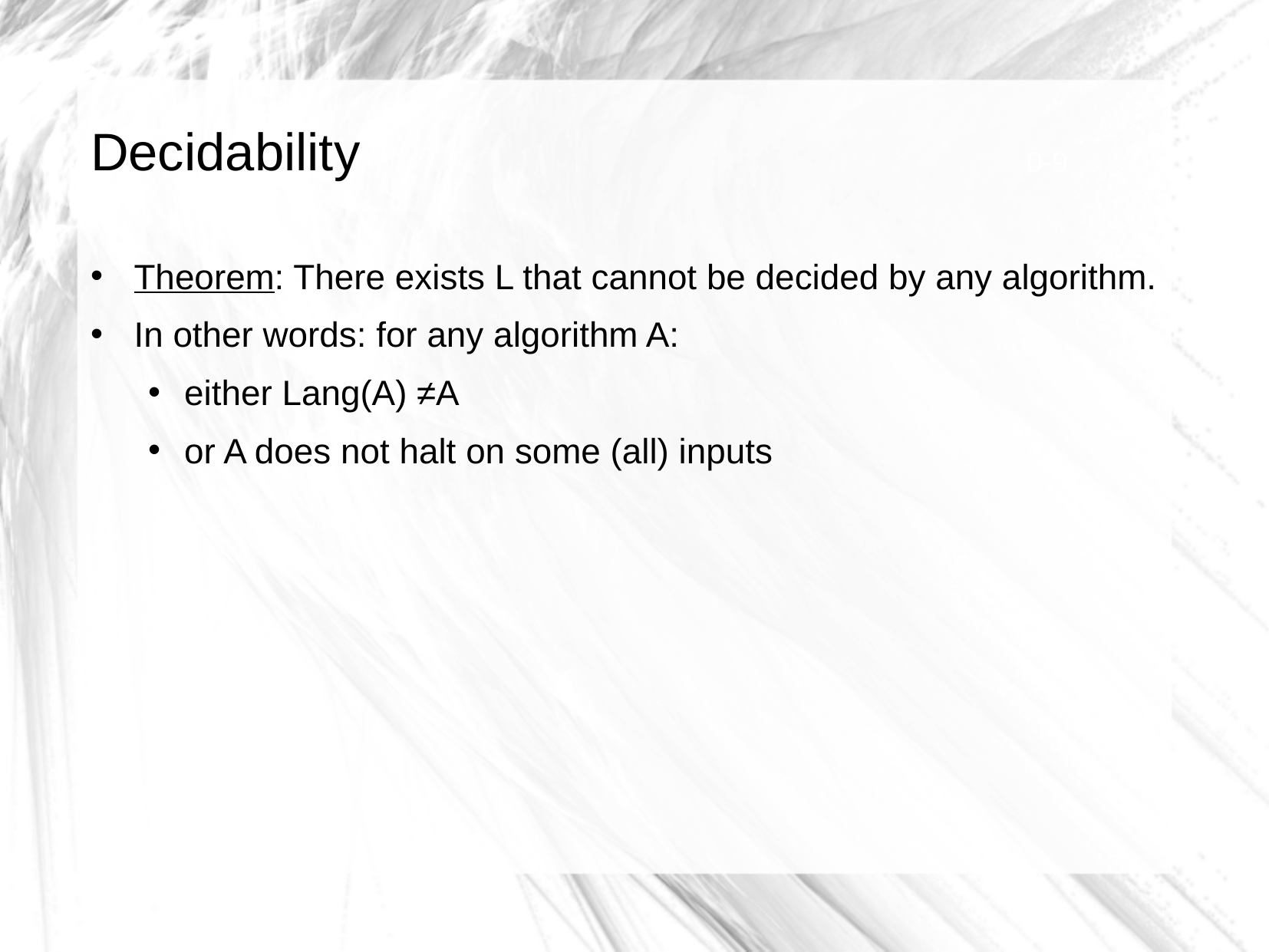

# Decidability
0-9
Theorem: There exists L that cannot be decided by any algorithm.
In other words: for any algorithm A:
either Lang(A) ≠A
or A does not halt on some (all) inputs